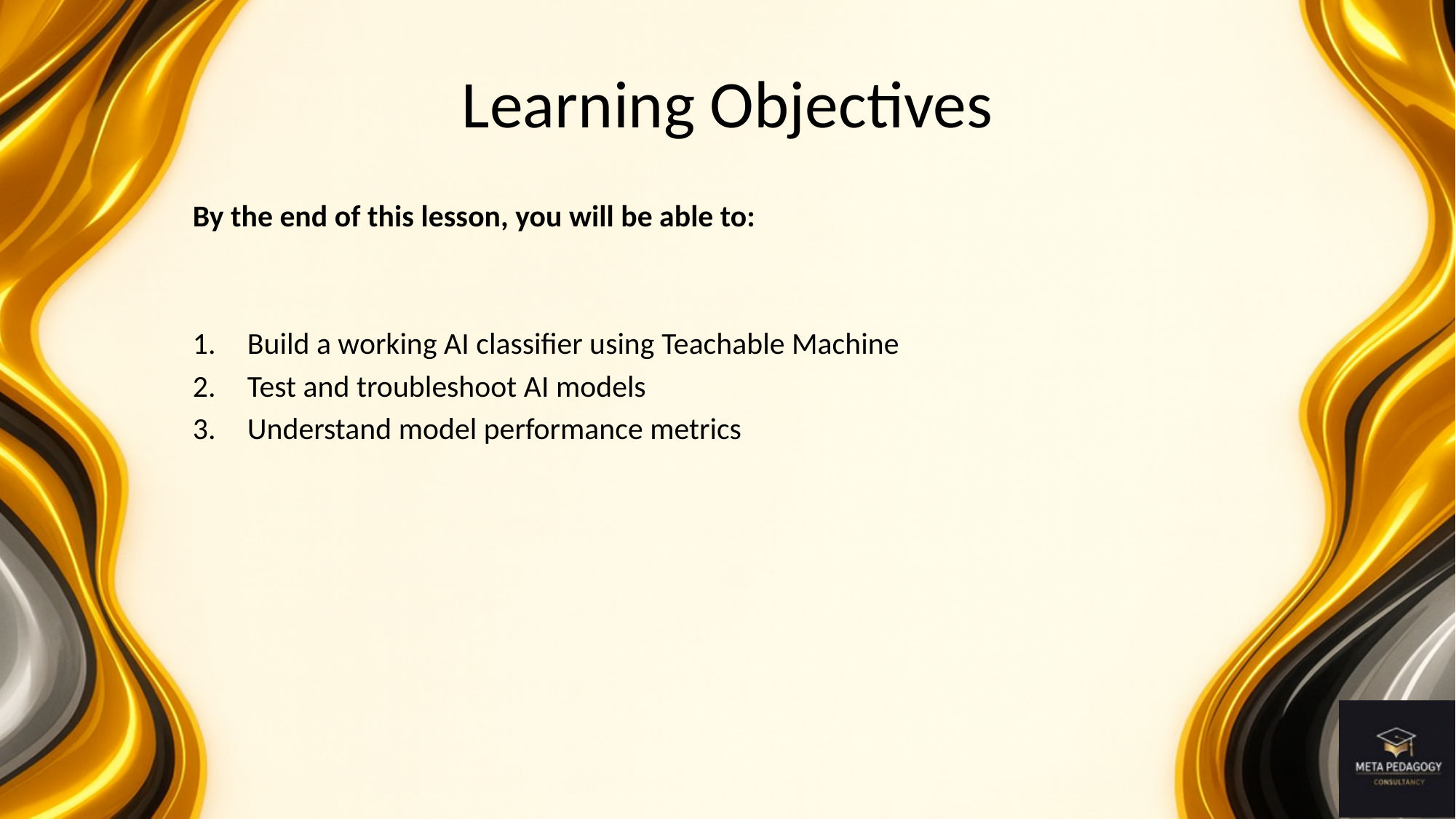

# Learning Objectives
By the end of this lesson, you will be able to:

Build a working AI classifier using Teachable Machine
Test and troubleshoot AI models
Understand model performance metrics